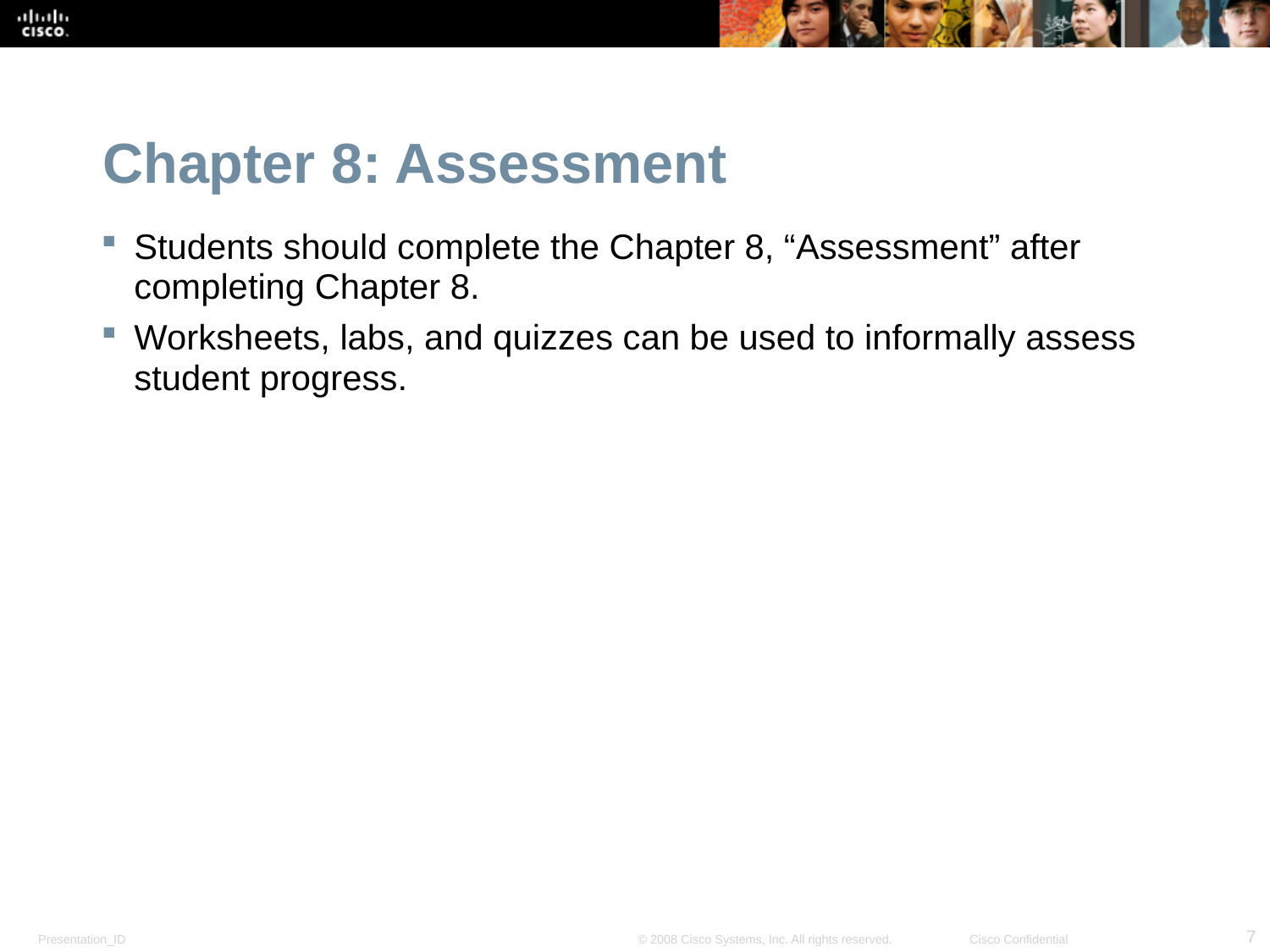

Chapter 8: Assessment
Students should complete the Chapter 8, “Assessment” after completing Chapter 8.
Worksheets, labs, and quizzes can be used to informally assess student progress.